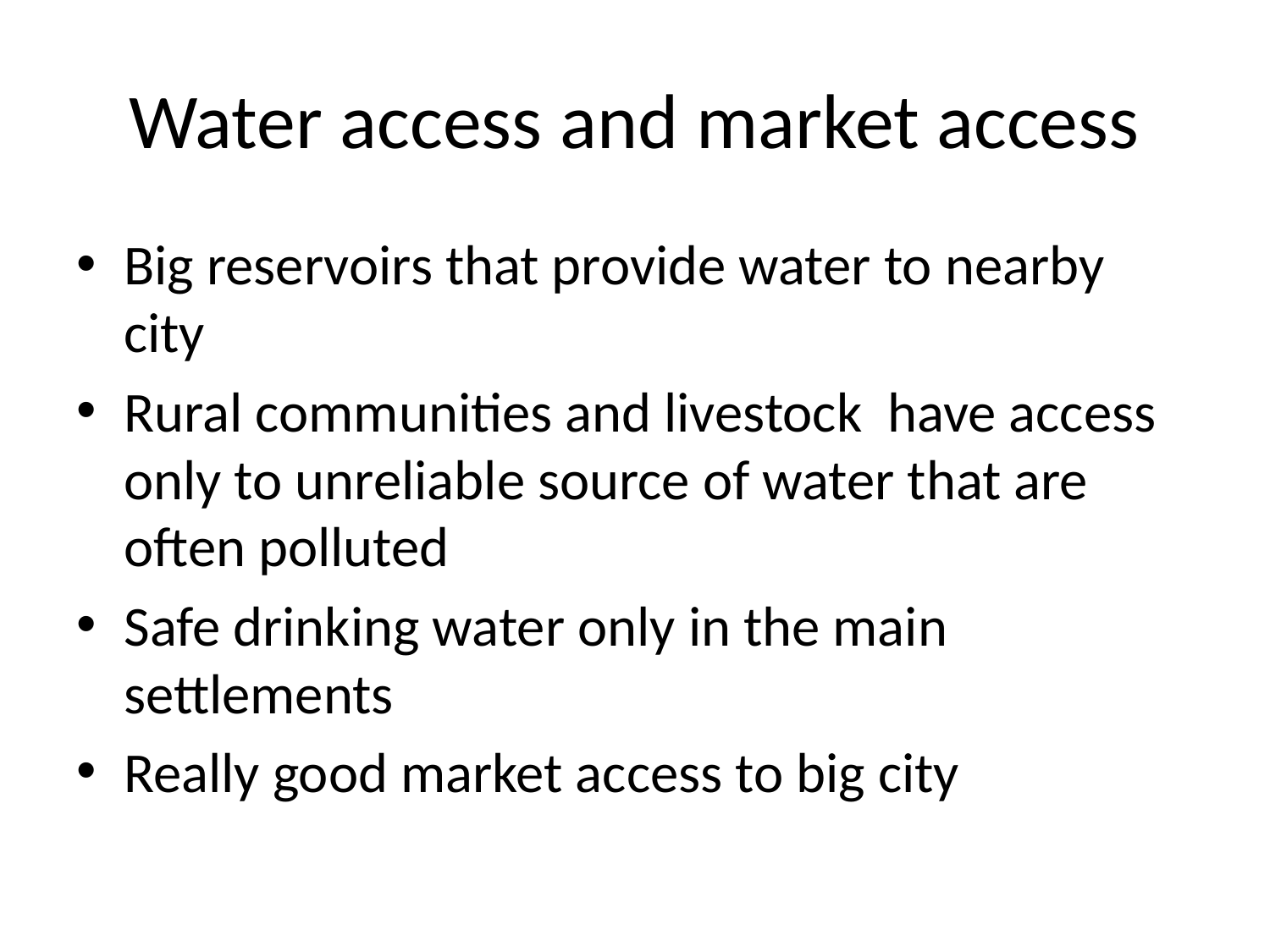

# Water access and market access
Big reservoirs that provide water to nearby city
Rural communities and livestock  have access only to unreliable source of water that are often polluted
Safe drinking water only in the main settlements
Really good market access to big city